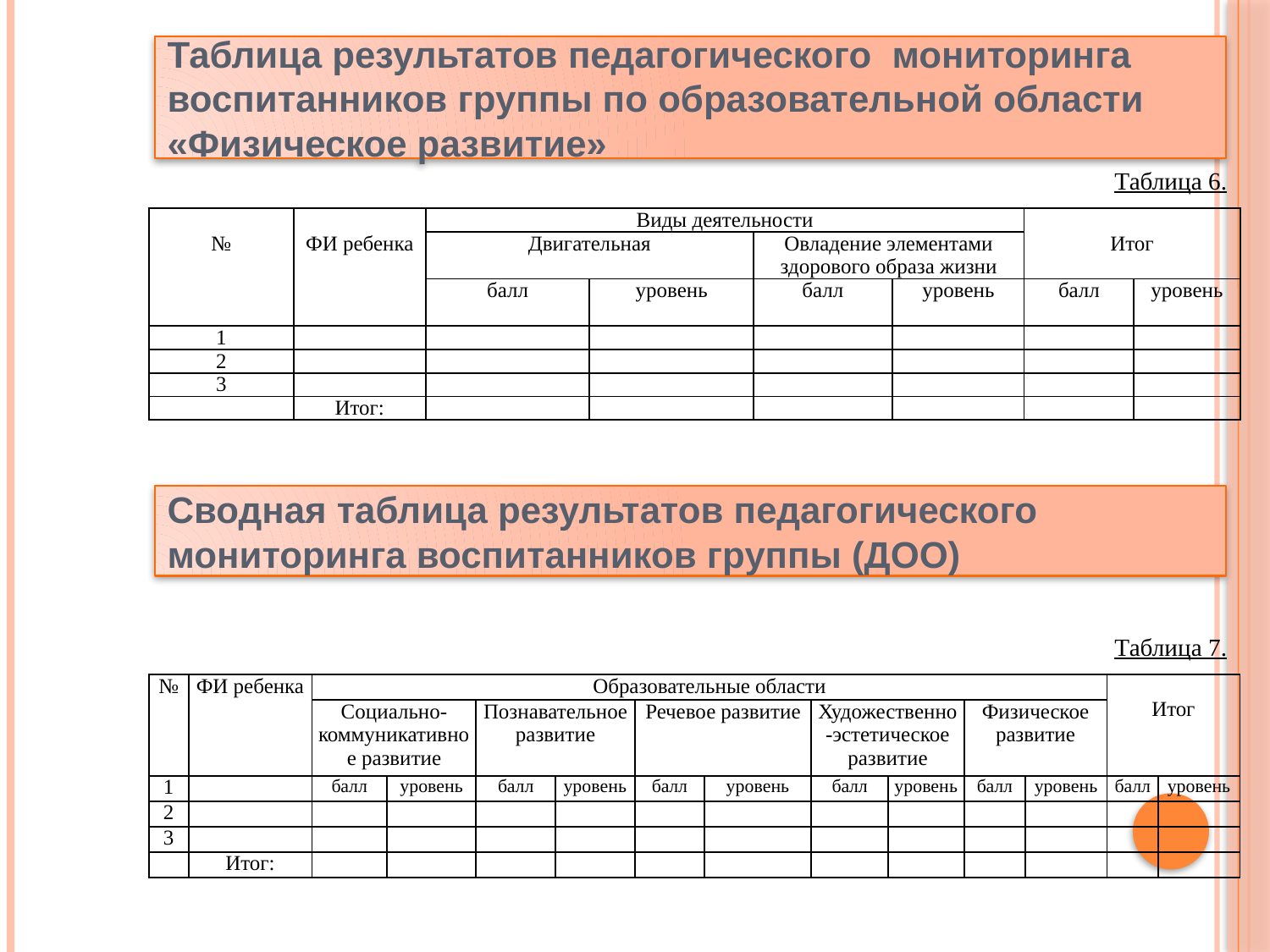

Таблица результатов педагогического  мониторинга воспитанников группы по образовательной области «Физическое развитие»
Таблица 6.
| № | ФИ ребенка | Виды деятельности |  |  |  | Итог |  |
| --- | --- | --- | --- | --- | --- | --- | --- |
|  |  | Двигательная |  | Овладение элементами здорового образа жизни |  |  |  |
|  |  | балл | уровень | балл | уровень | балл | уровень |
| 1 |  |  |  |  |  |  |  |
| 2 |  |  |  |  |  |  |  |
| 3 |  |  |  |  |  |  |  |
|  | Итог: |  |  |  |  |  |  |
Сводная таблица результатов педагогического мониторинга воспитанников группы (ДОО)
Таблица 7.
| № | ФИ ребенка | Образовательные области |  |  |  |  |  |  |  |  |  | Итог |  |
| --- | --- | --- | --- | --- | --- | --- | --- | --- | --- | --- | --- | --- | --- |
|  |  | Социально-коммуникативное развитие |  | Познавательное развитие |  | Речевое развитие |  | Художественно-эстетическое развитие |  | Физическое развитие |  |  |  |
| 1 |  | балл | уровень | балл | уровень | балл | уровень | балл | уровень | балл | уровень | балл | уровень |
| 2 |  |  |  |  |  |  |  |  |  |  |  |  |  |
| 3 |  |  |  |  |  |  |  |  |  |  |  |  |  |
|  | Итог: |  |  |  |  |  |  |  |  |  |  |  |  |